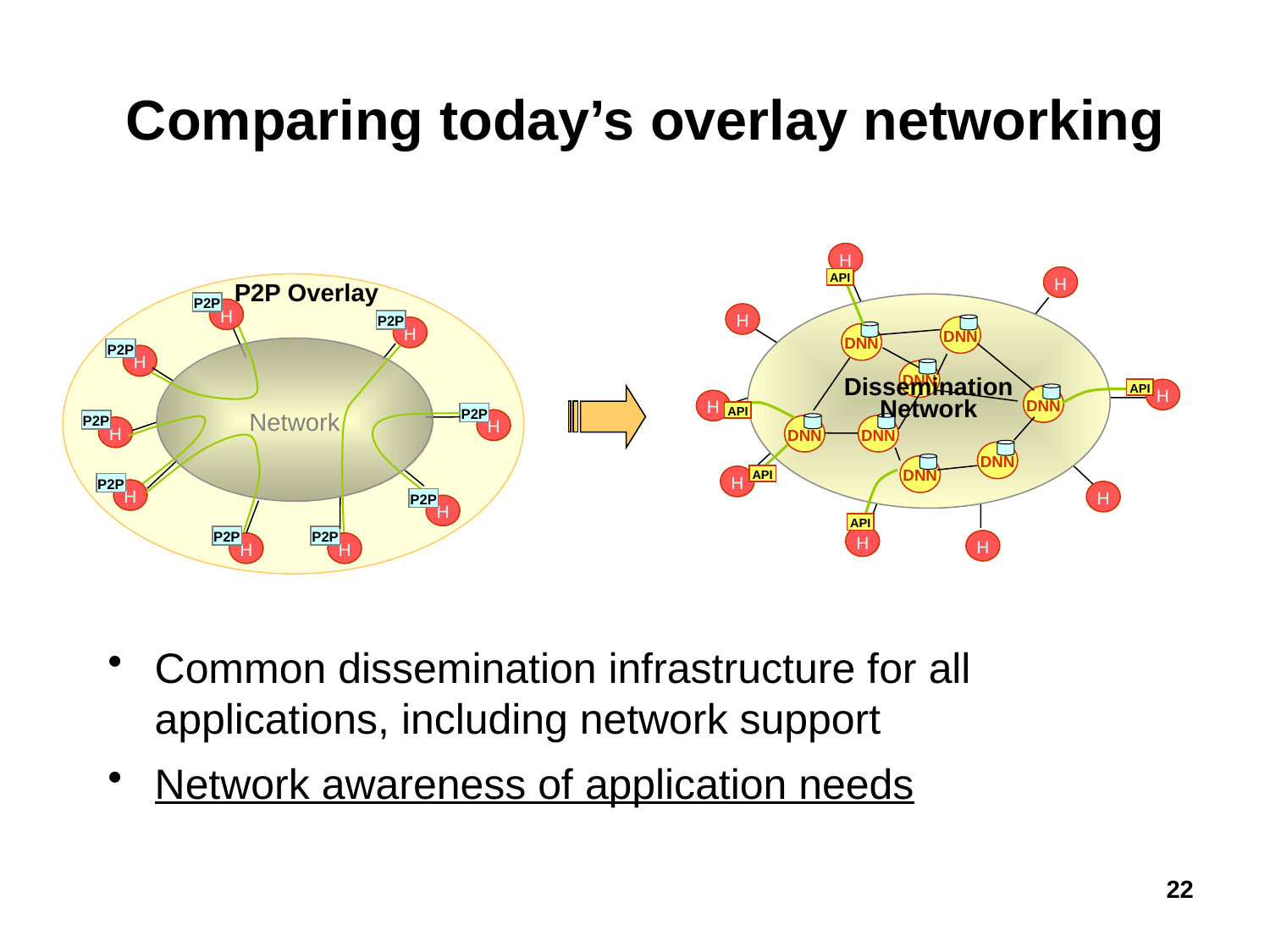

# Comparing today’s overlay networking
H
H
API

P2P Overlay

P2P

H
H
P2P

DNN
H

DNN

Network
P2P

H

DNN

Dissemination
Network
API
H

DNN

H

API
P2P
H
P2P

DNN

DNN

H

DNN

DNN

API

H

P2P
H
H

P2P

H

API
P2P
P2P
H
H
H
H
Common dissemination infrastructure for all applications, including network support
Network awareness of application needs
22